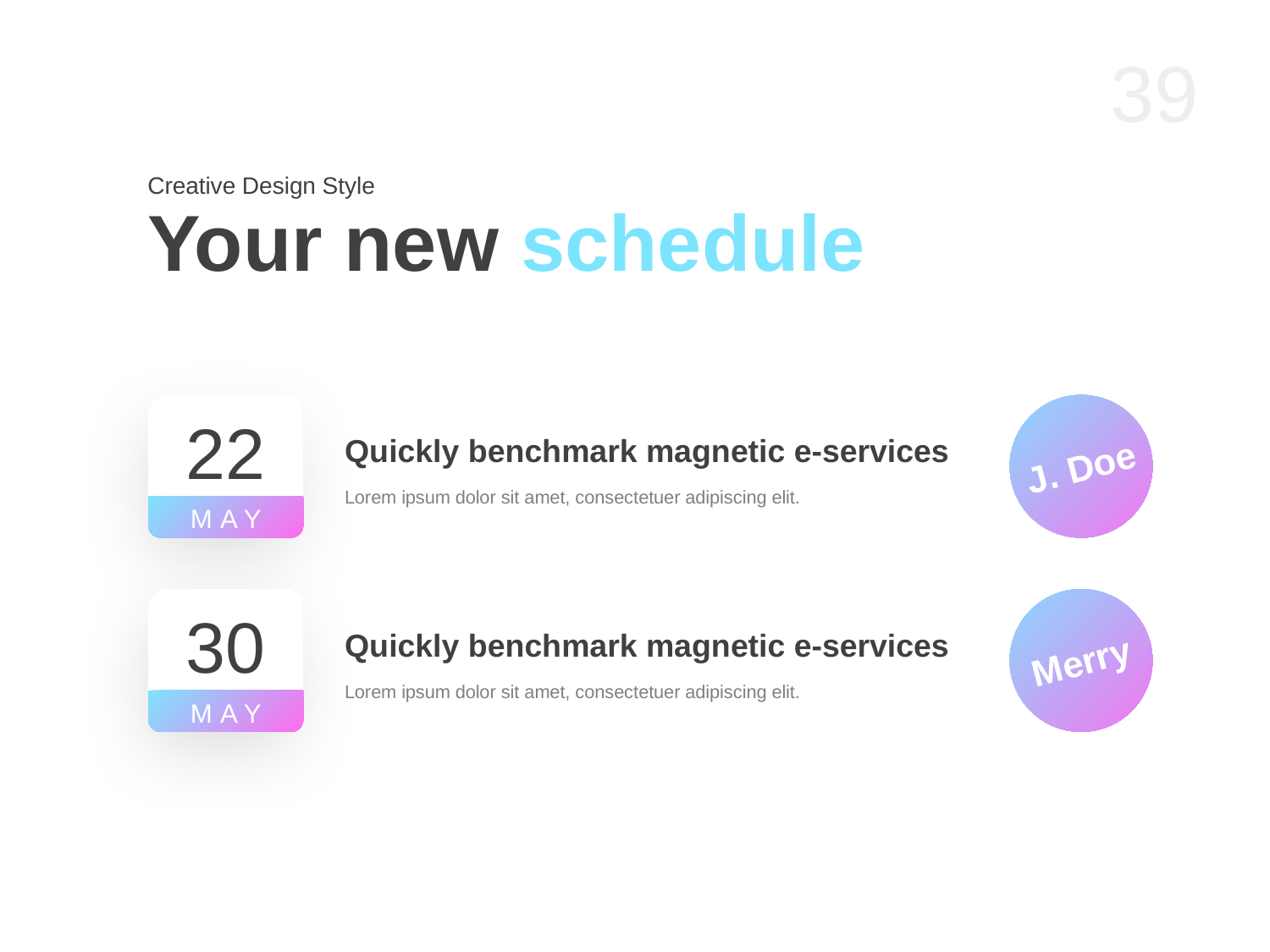

Creative Design Style
Your new schedule

J. Doe

22

MAY
Quickly benchmark magnetic e-services
Lorem ipsum dolor sit amet, consectetuer adipiscing elit.

Merry

30

MAY
Quickly benchmark magnetic e-services
Lorem ipsum dolor sit amet, consectetuer adipiscing elit.